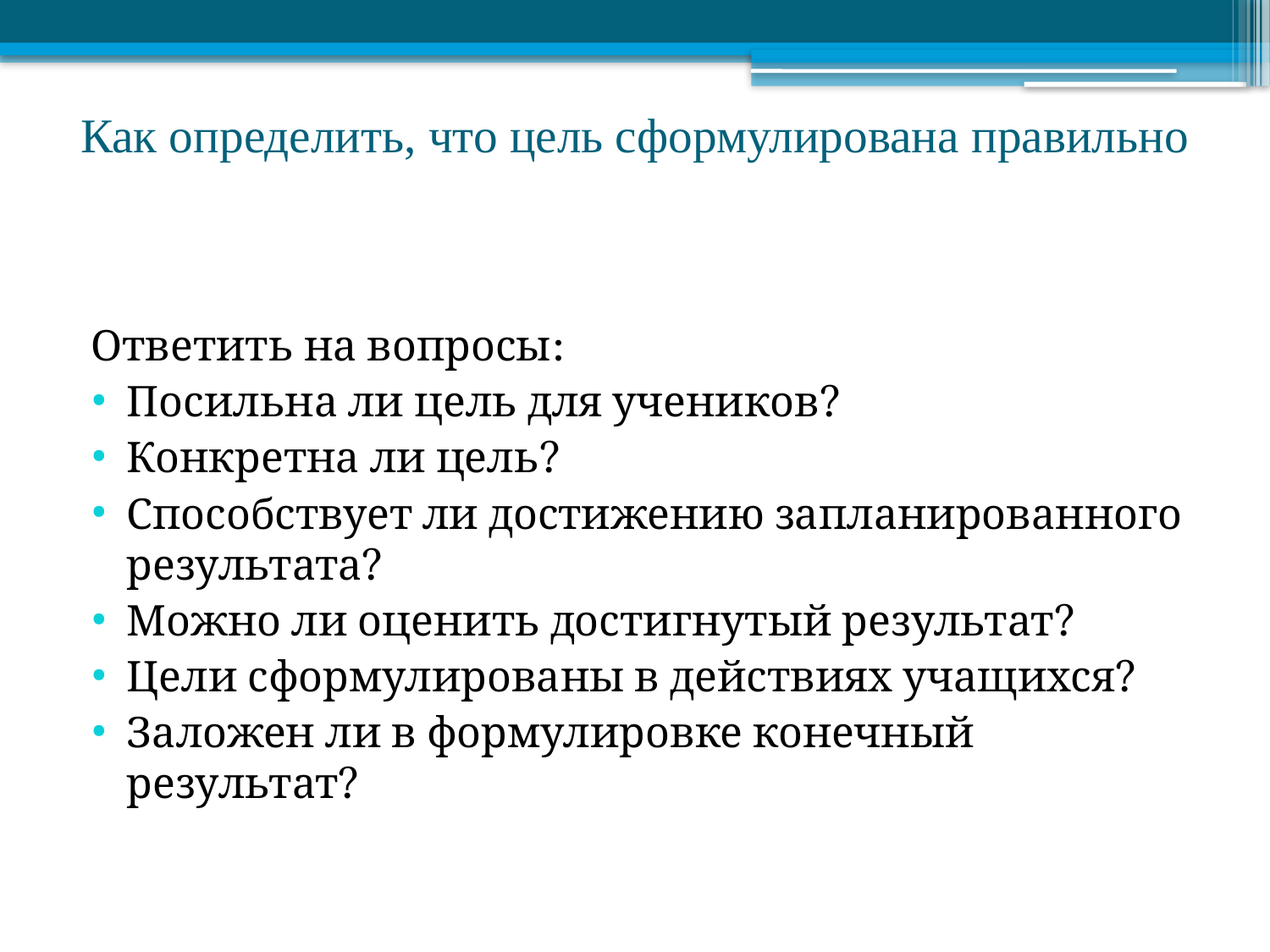

# Как определить, что цель сформулирована правильно
Ответить на вопросы:
Посильна ли цель для учеников?
Конкретна ли цель?
Способствует ли достижению запланированного результата?
Можно ли оценить достигнутый результат?
Цели сформулированы в действиях учащихся?
Заложен ли в формулировке конечный результат?